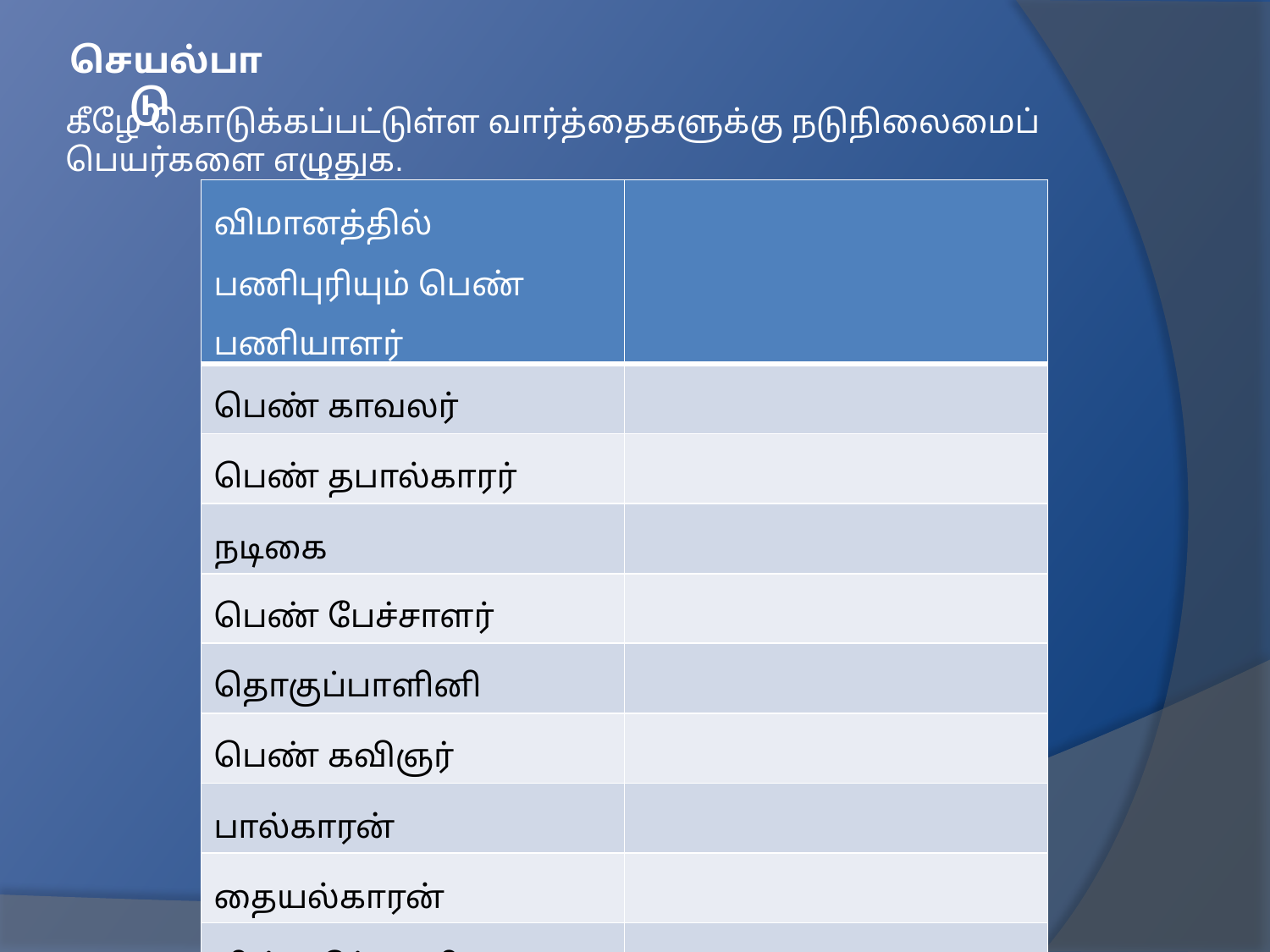

செயல்பாடு
கீழே கொடுக்கப்பட்டுள்ள வார்த்தைகளுக்கு நடுநிலைமைப் பெயர்களை எழுதுக.
| விமானத்தில் பணிபுரியும் பெண் பணியாளர் |  |
| --- | --- |
| பெண் காவலர் |  |
| பெண் தபால்காரர் |  |
| நடிகை |  |
| பெண் பேச்சாளர் |  |
| தொகுப்பாளினி |  |
| பெண் கவிஞர் |  |
| பால்காரன் |  |
| தையல்காரன் |  |
| மின்பகிர்வு சரி செய்பவன் |  |